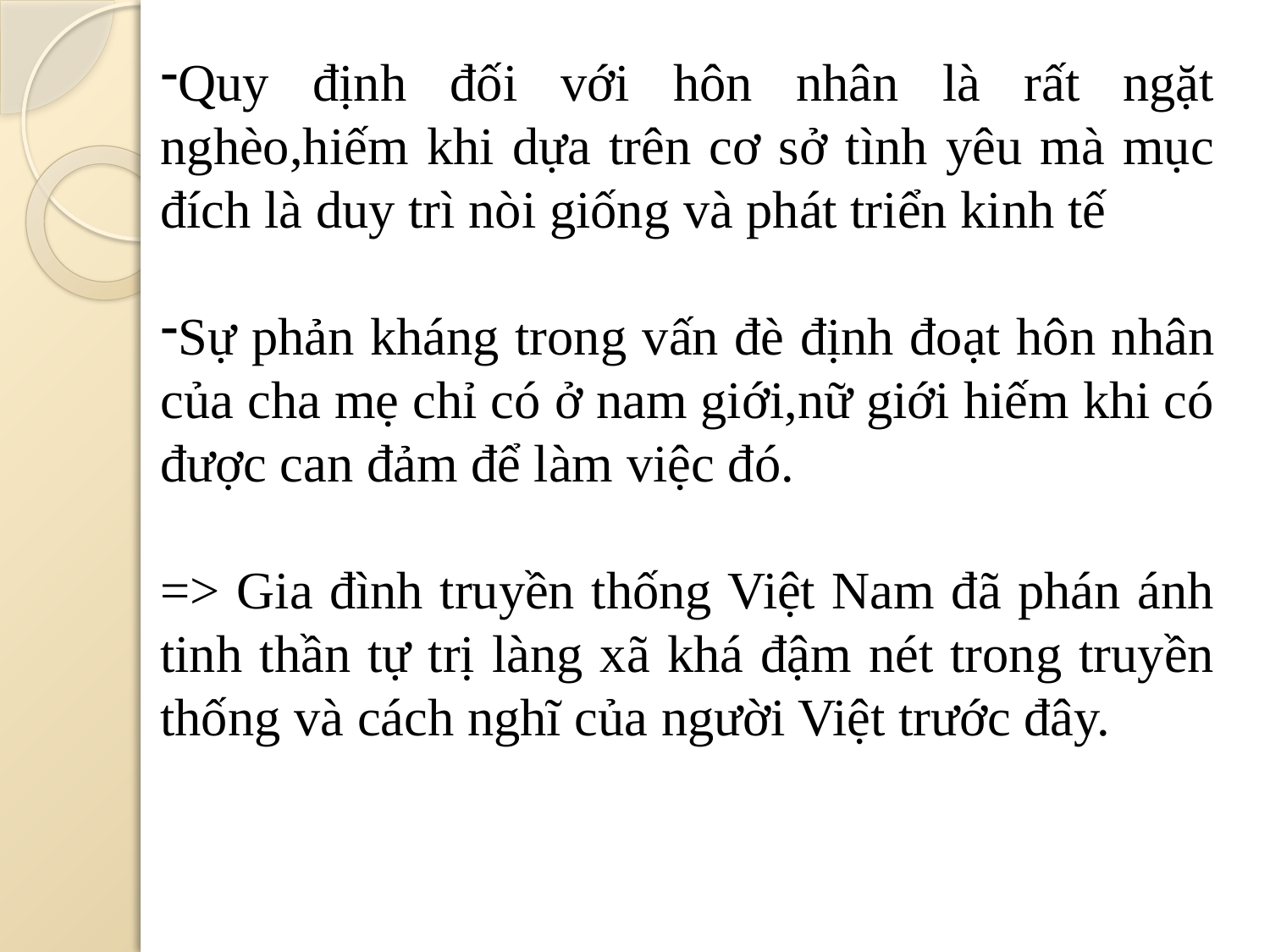

Quy định đối với hôn nhân là rất ngặt nghèo,hiếm khi dựa trên cơ sở tình yêu mà mục đích là duy trì nòi giống và phát triển kinh tế

Sự phản kháng trong vấn đè định đoạt hôn nhân của cha mẹ chỉ có ở nam giới,nữ giới hiếm khi có được can đảm để làm việc đó.

=> Gia đình truyền thống Việt Nam đã phán ánh tinh thần tự trị làng xã khá đậm nét trong truyền thống và cách nghĩ của người Việt trước đây.